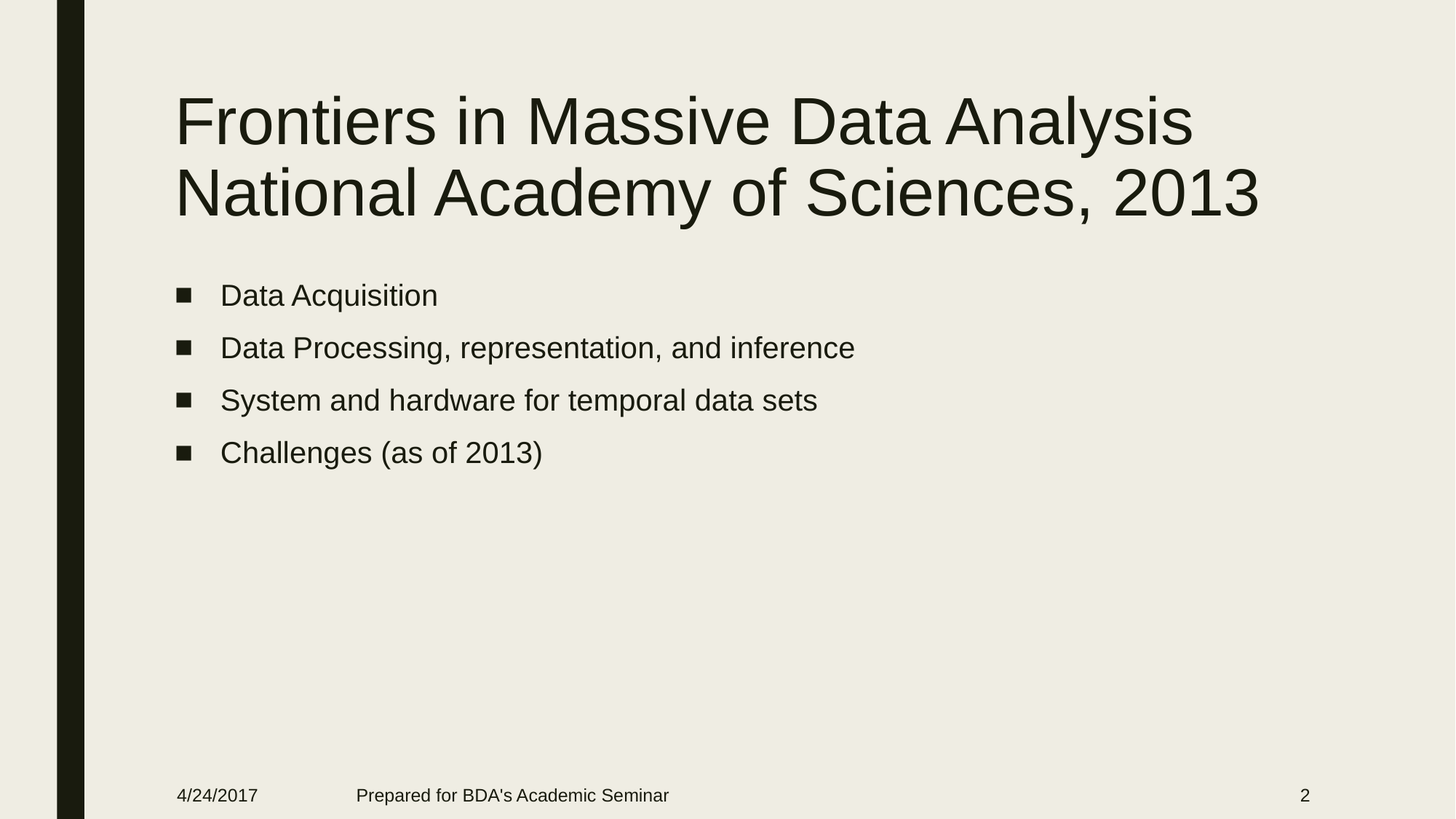

# Frontiers in Massive Data Analysis National Academy of Sciences, 2013
Data Acquisition
Data Processing, representation, and inference
System and hardware for temporal data sets
Challenges (as of 2013)
4/24/2017
Prepared for BDA's Academic Seminar
2